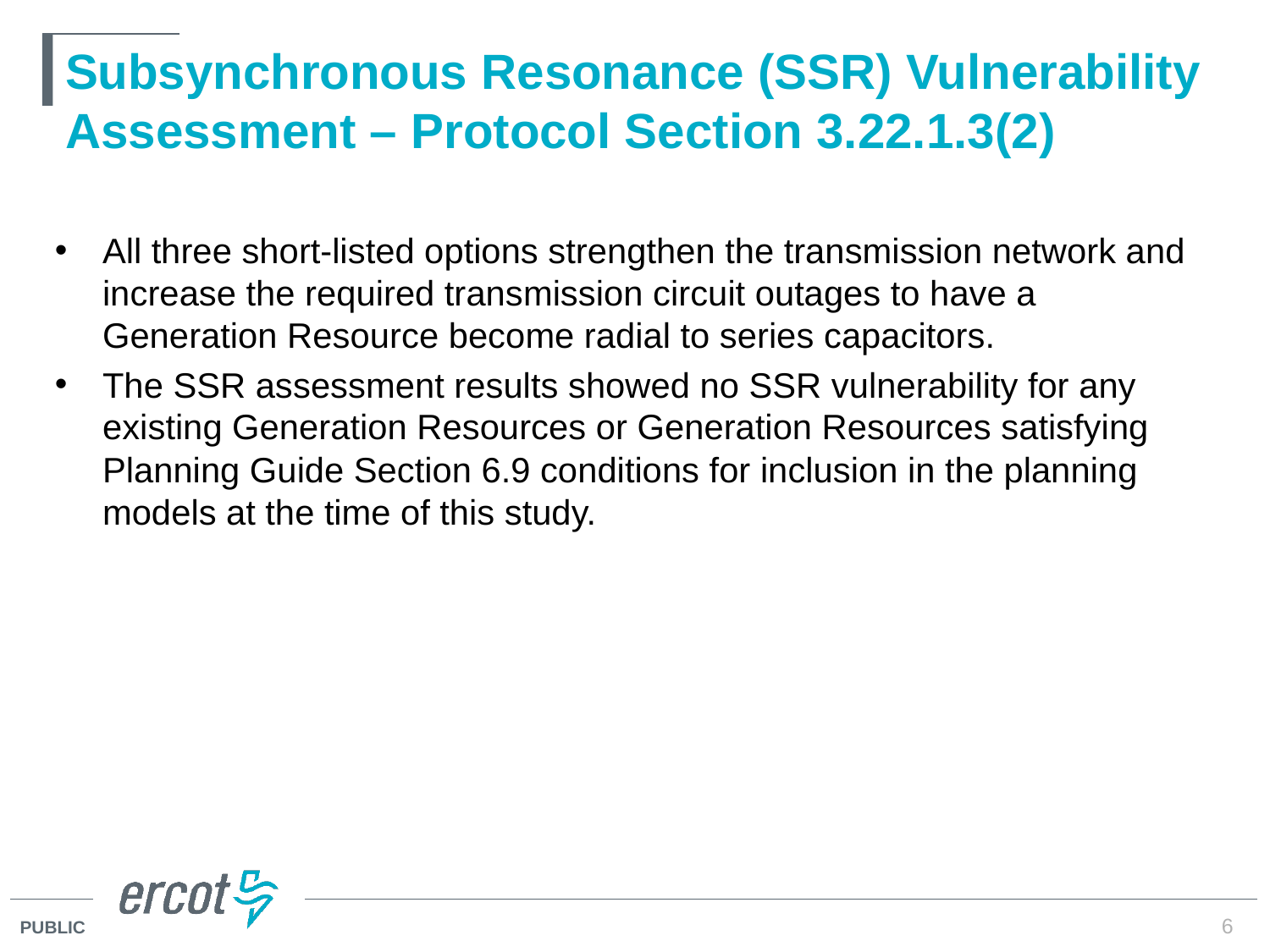

# Subsynchronous Resonance (SSR) Vulnerability Assessment – Protocol Section 3.22.1.3(2)
All three short-listed options strengthen the transmission network and increase the required transmission circuit outages to have a Generation Resource become radial to series capacitors.
The SSR assessment results showed no SSR vulnerability for any existing Generation Resources or Generation Resources satisfying Planning Guide Section 6.9 conditions for inclusion in the planning models at the time of this study.
6